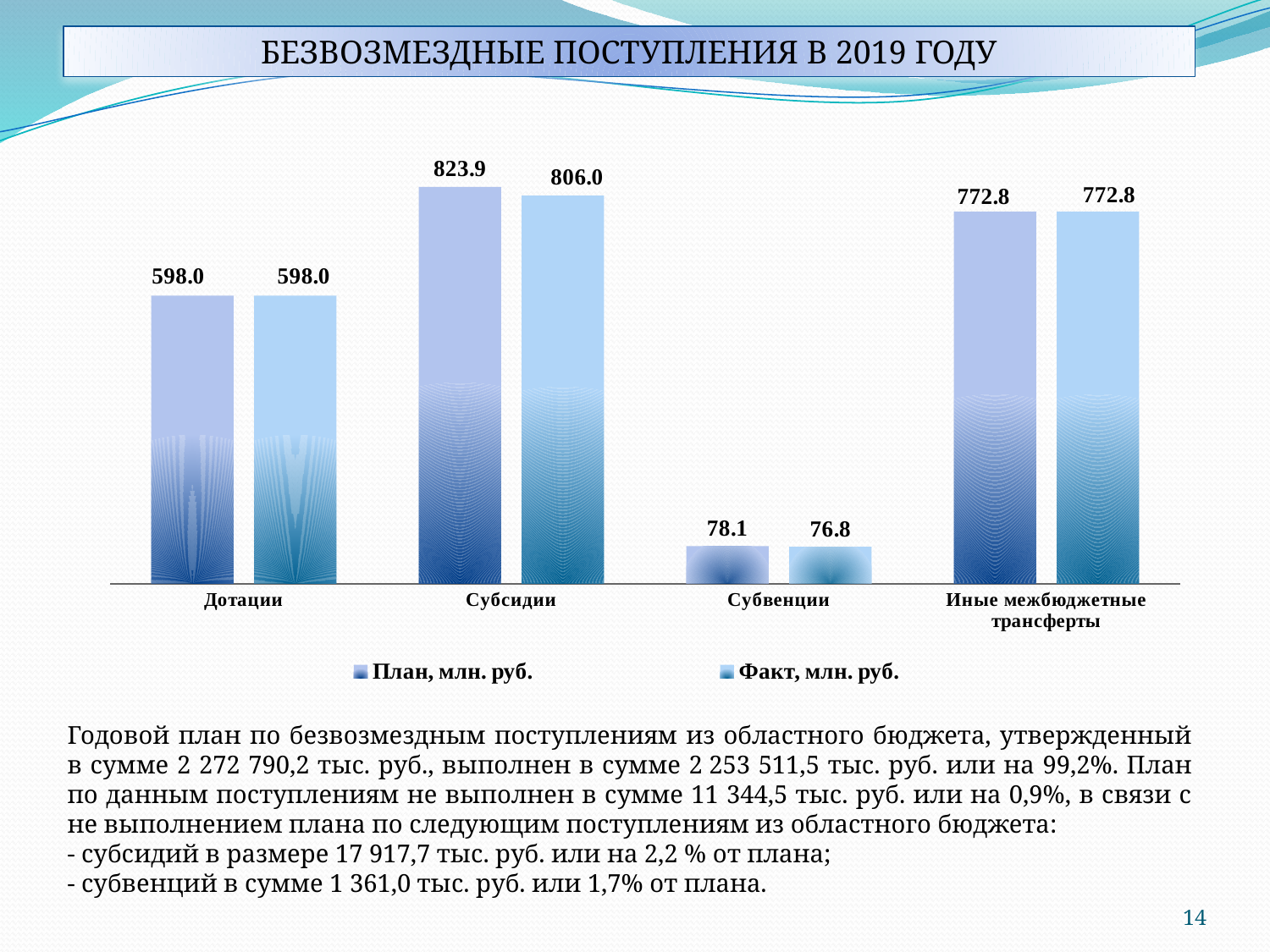

БЕЗВОЗМЕЗДНЫЕ ПОСТУПЛЕНИЯ В 2019 ГОДУ

### Chart

| Category | План, млн. руб. | Факт, млн. руб. |
|---|---|---|
| Дотации | 598.0 | 598.0 |
| Субсидии | 823.9 | 806.0 |
| Субвенции | 78.1 | 76.8 |
| Иные межбюджетные трансферты | 772.8 | 772.8 |
Годовой план по безвозмездным поступлениям из областного бюджета, утвержденный в сумме 2 272 790,2 тыс. руб., выполнен в сумме 2 253 511,5 тыс. руб. или на 99,2%. План по данным поступлениям не выполнен в сумме 11 344,5 тыс. руб. или на 0,9%, в связи с не выполнением плана по следующим поступлениям из областного бюджета:
- субсидий в размере 17 917,7 тыс. руб. или на 2,2 % от плана;
- субвенций в сумме 1 361,0 тыс. руб. или 1,7% от плана.
14